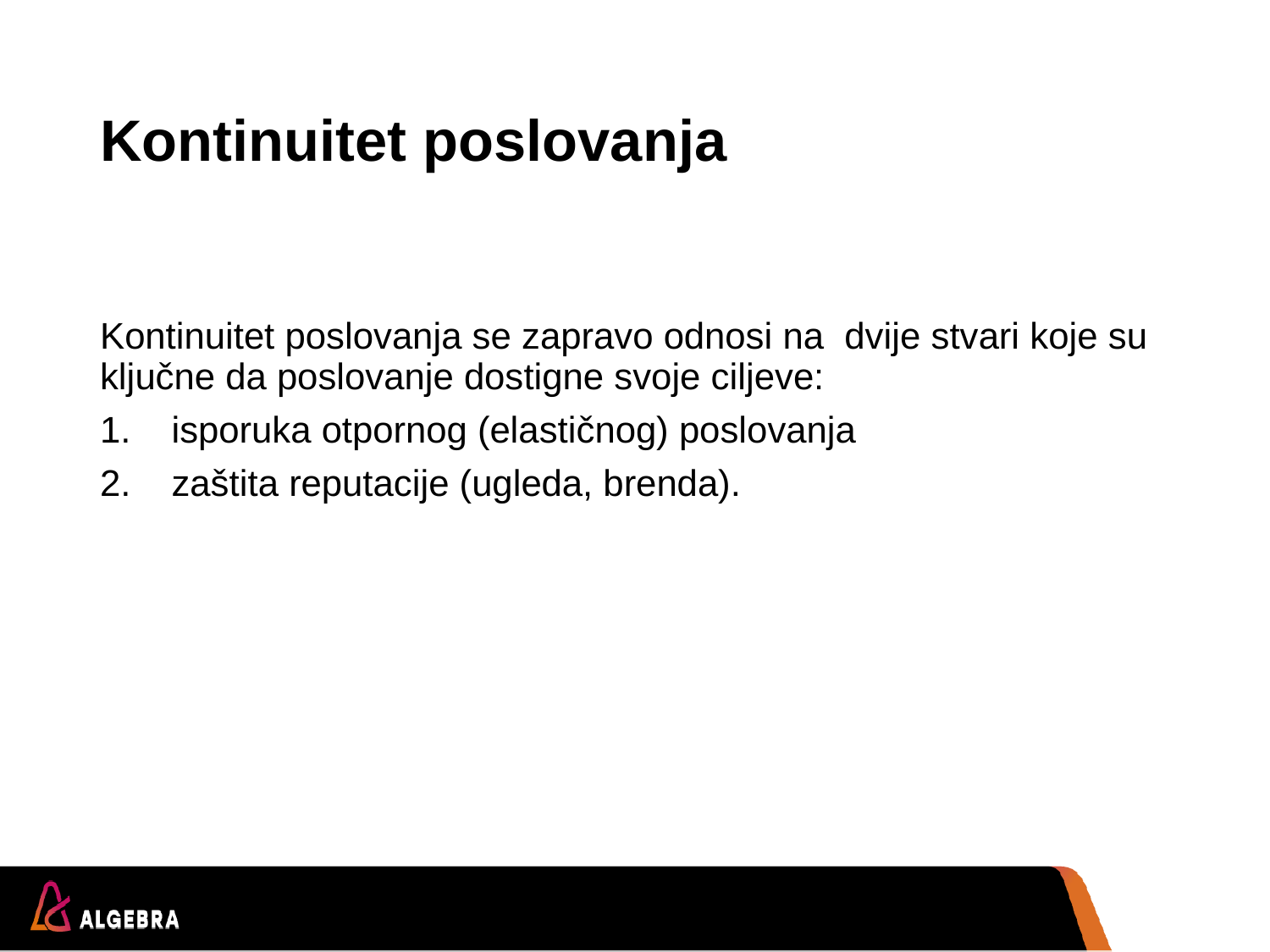

# Kontinuitet poslovanja

Kontinuitet poslovanja se zapravo odnosi na  dvije stvari koje su ključne da poslovanje dostigne svoje ciljeve:
isporuka otpornog (elastičnog) poslovanja
zaštita reputacije (ugleda, brenda).